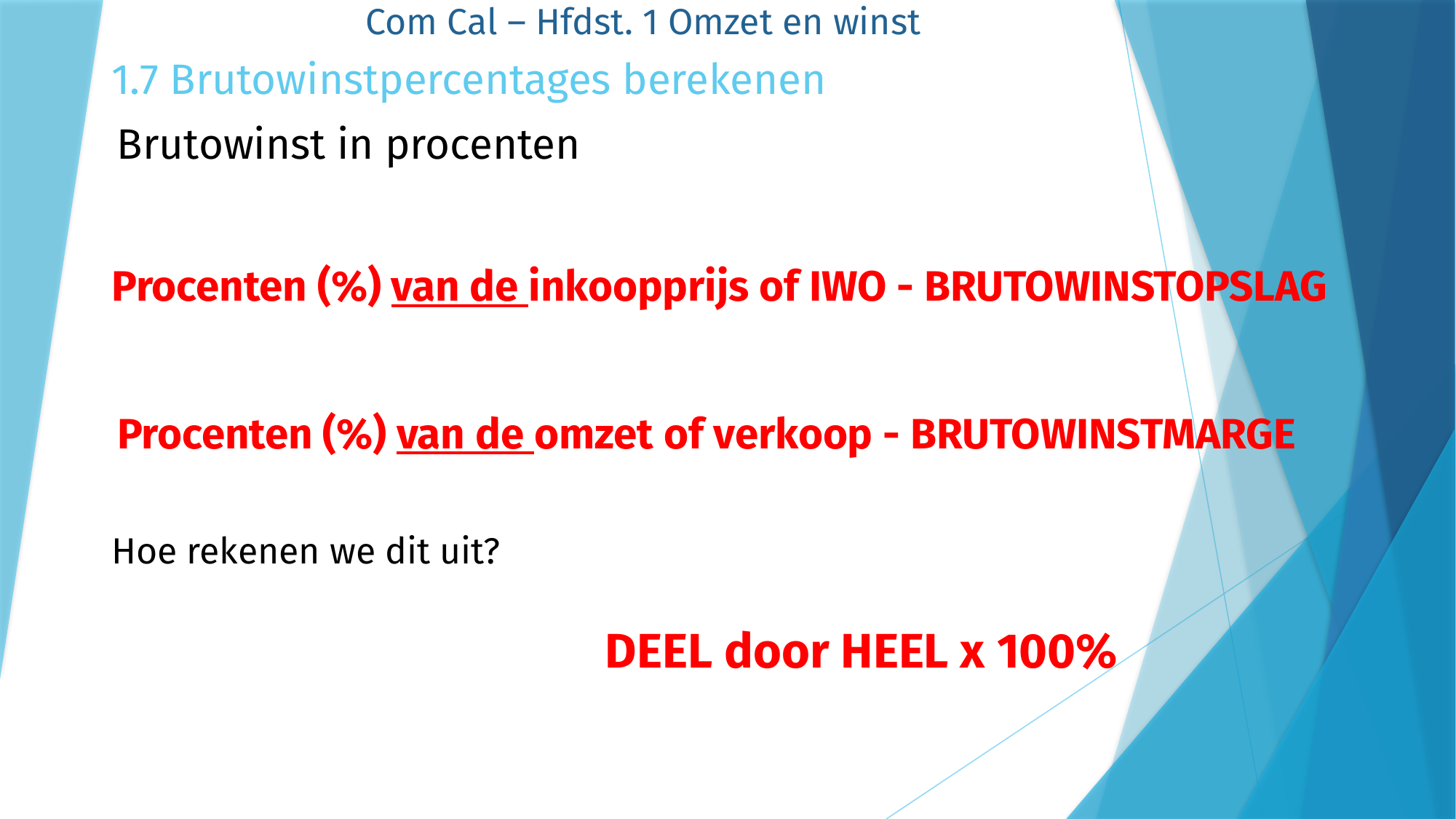

Com Cal – Hfdst. 1 Omzet en winst
1.7 Brutowinstpercentages berekenen
Brutowinst in procenten
Procenten (%) van de inkoopprijs of IWO - BRUTOWINSTOPSLAG
Procenten (%) van de omzet of verkoop - BRUTOWINSTMARGE
Hoe rekenen we dit uit?
DEEL door HEEL x 100%